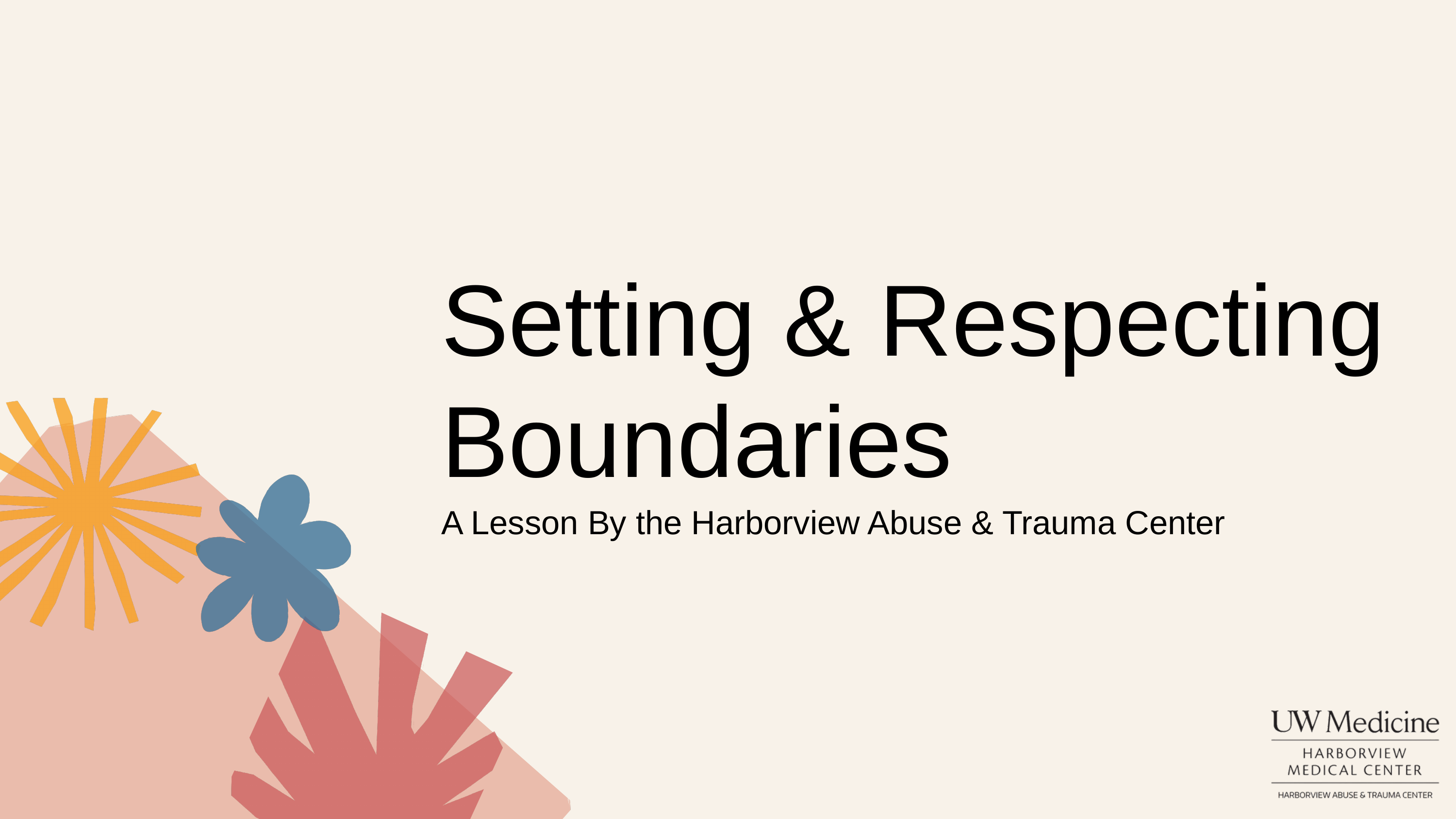

Setting & Respecting Boundaries

A Lesson By the Harborview Abuse & Trauma Center